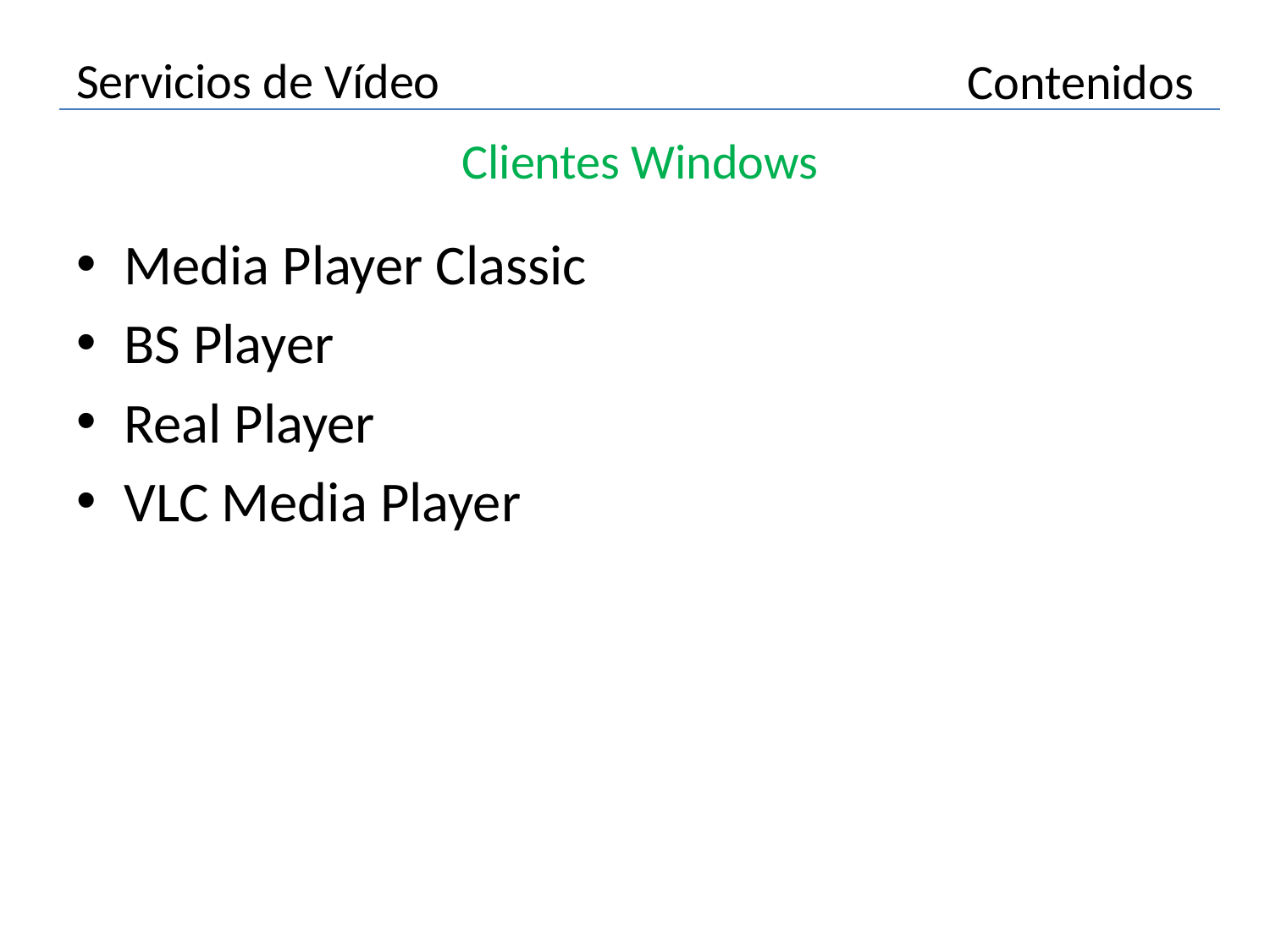

# Servicios de Vídeo
Contenidos
Clientes Windows
Media Player Classic
BS Player
Real Player
VLC Media Player